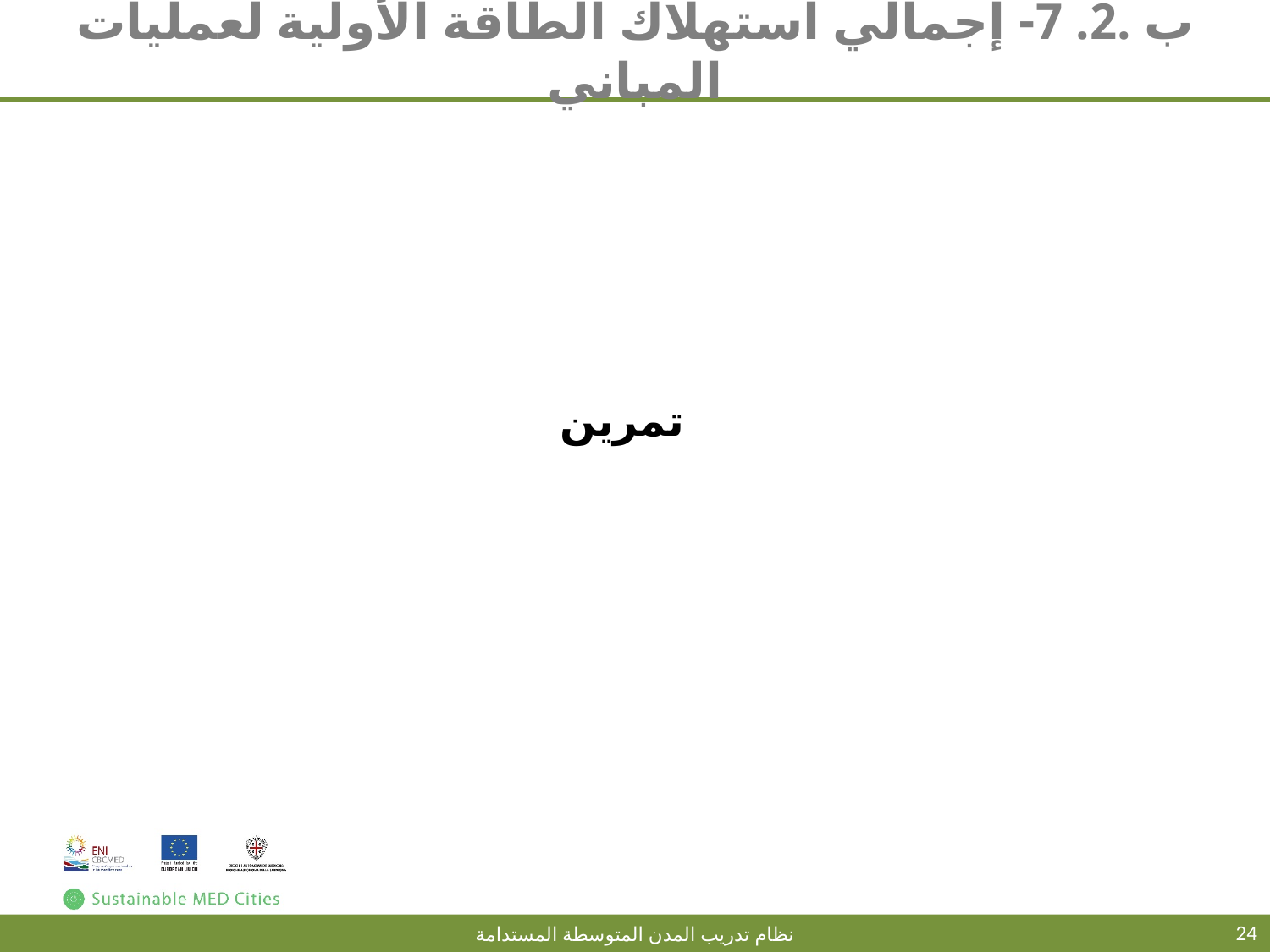

# ب .2. 7- إجمالي استهلاك الطاقة الأولية لعمليات المباني

تمرين

24